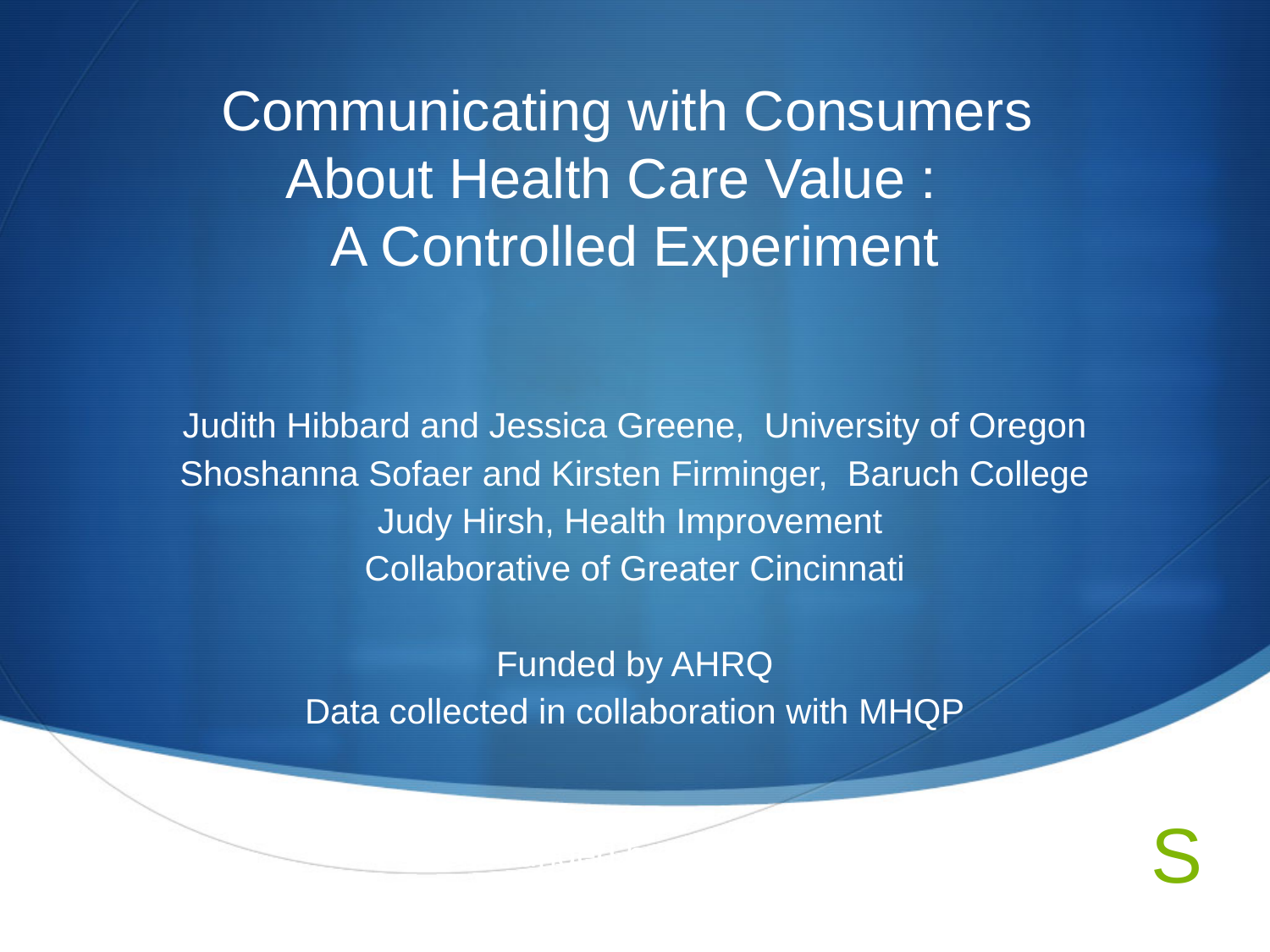

# Communicating with Consumers About Health Care Value : A Controlled Experiment
Judith Hibbard and Jessica Greene,  University of Oregon
Shoshanna Sofaer and Kirsten Firminger,  Baruch College
Judy Hirsh, Health Improvement
Collaborative of Greater Cincinnati

Funded by AHRQ
Data collected in collaboration with MHQP

Funded by AHRQ